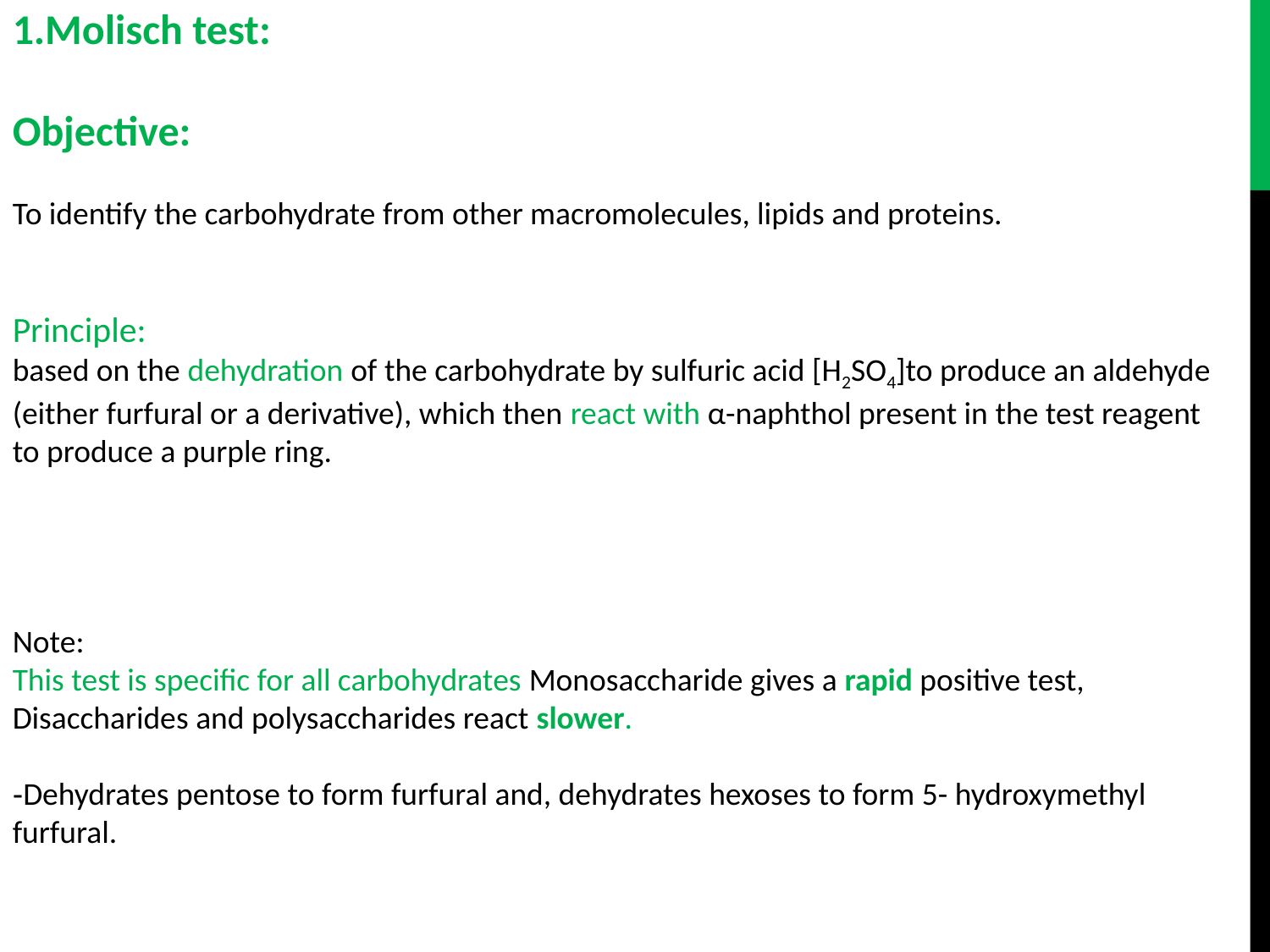

1.Molisch test:

Objective:

To identify the carbohydrate from other macromolecules, lipids and proteins.

Principle:
based on the dehydration of the carbohydrate by sulfuric acid [H2SO4]to produce an aldehyde (either furfural or a derivative), which then react with α-naphthol present in the test reagent  to produce a purple ring.

Note:
This test is specific for all carbohydrates Monosaccharide gives a rapid positive test, Disaccharides and polysaccharides react slower.

-Dehydrates pentose to form furfural and, dehydrates hexoses to form 5- hydroxymethyl furfural.